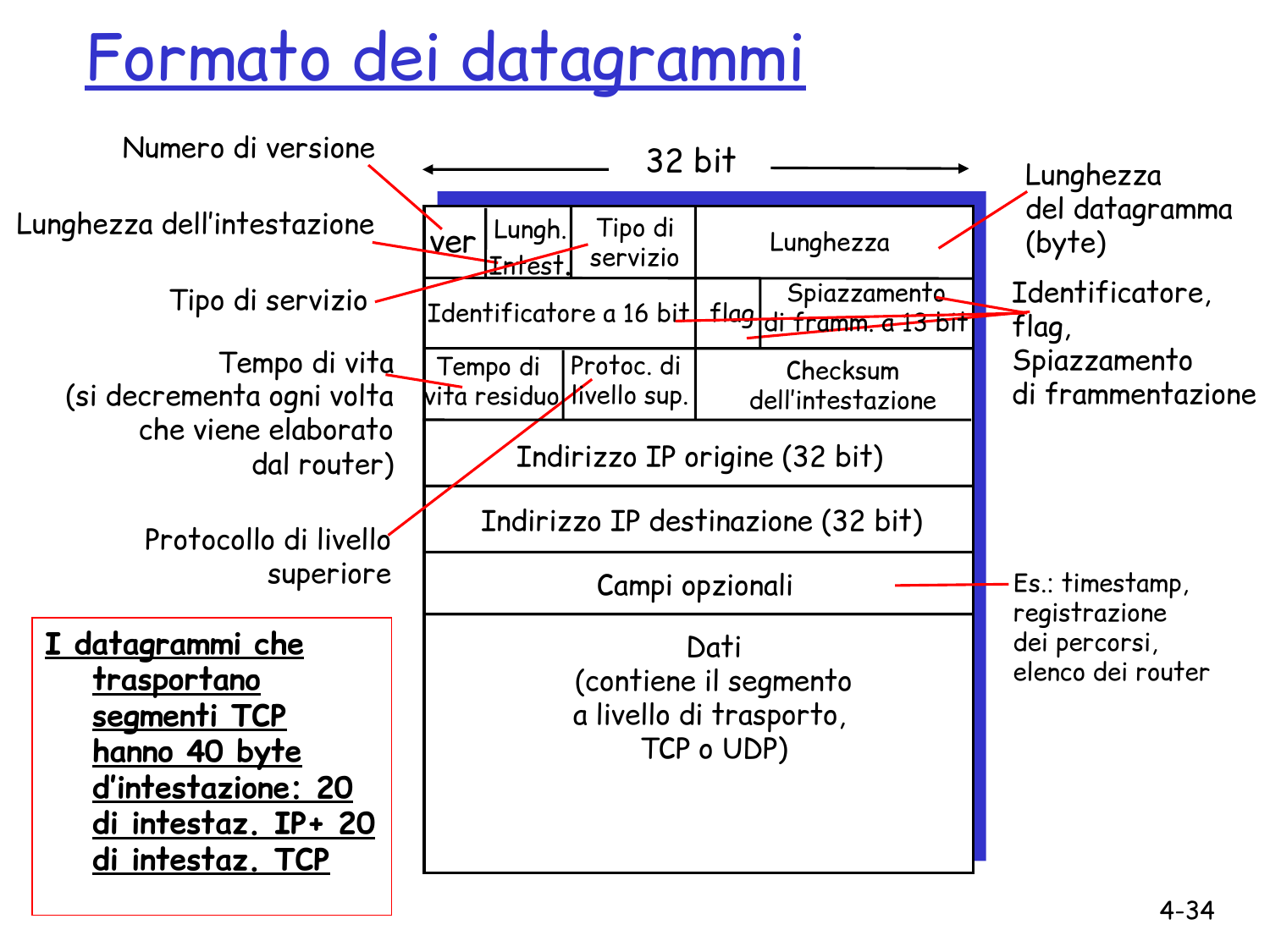

# Formato dei datagrammi
Numero di versione
32 bit
Lunghezza
del datagramma
(byte)

Lunghezza dell’intestazione

Tipo di
servizio

Lungh.
Intest.

ver
Lunghezza

Identificatore,
flag,
Spiazzamento
di frammentazione
Spiazzamento
di framm. a 13 bit
Tipo di servizio

Identificatore a 16 bit
flag

Tempo di vita
(si decrementa ogni volta
che viene elaborato
dal router)
Protoc. di
livello sup.
Tempo di
vita residuo

Checksum
dell’intestazione

Indirizzo IP origine (32 bit)

Indirizzo IP destinazione (32 bit)
Protocollo di livello
superiore

Es.: timestamp,
registrazione
dei percorsi,
elenco dei router
Campi opzionali

I datagrammi che trasportano segmenti TCP hanno 40 byte d’intestazione: 20 di intestaz. IP+ 20 di intestaz. TCP
Dati
(contiene il segmento
a livello di trasporto,
TCP o UDP)
4-34